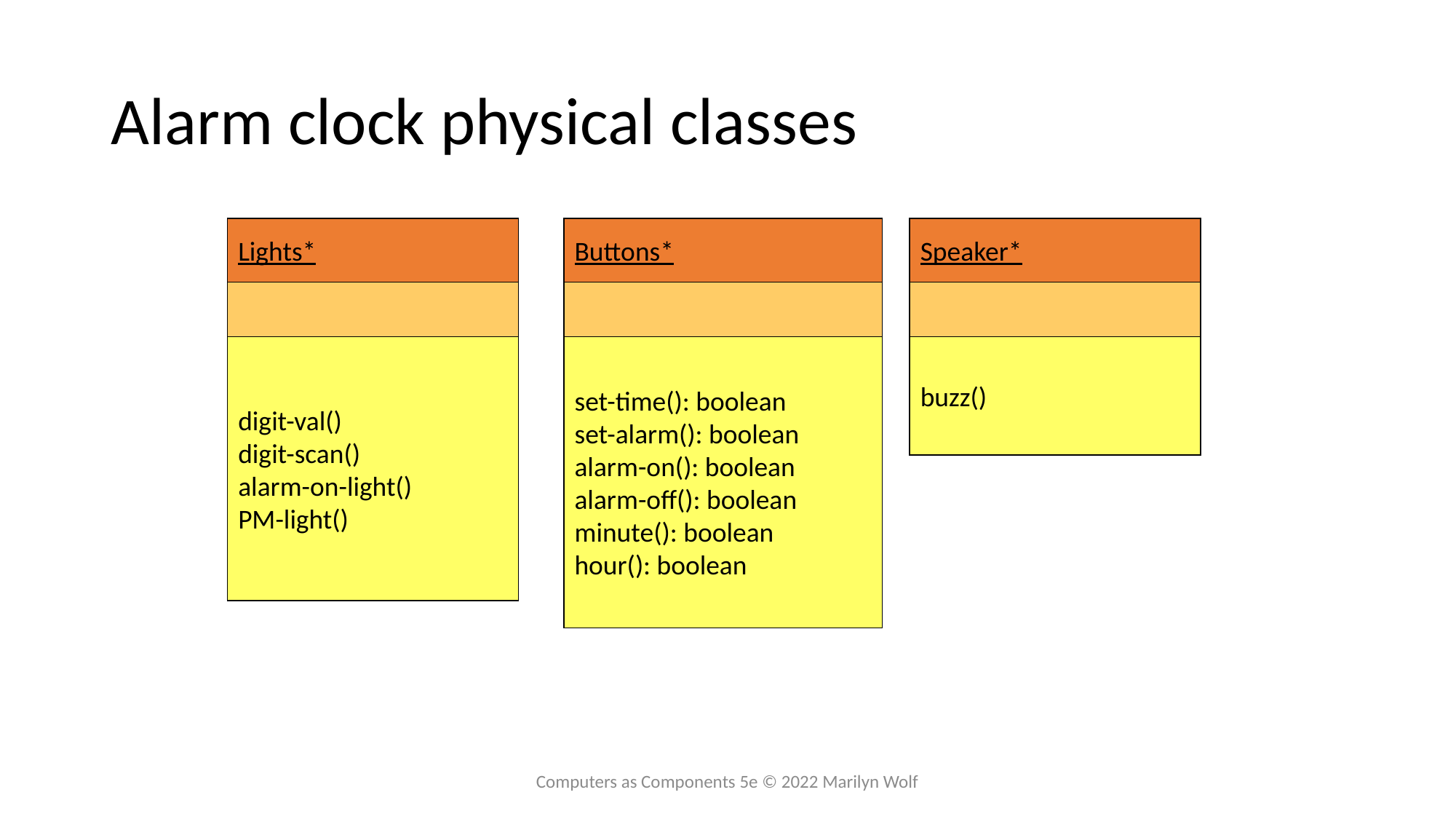

# Alarm clock physical classes
Lights*
Buttons*
Speaker*

digit-val()
digit-scan()
alarm-on-light()
PM-light()
set-time(): boolean
set-alarm(): boolean
alarm-on(): boolean
alarm-off(): boolean
minute(): boolean
hour(): boolean
buzz()
Computers as Components 5e © 2022 Marilyn Wolf